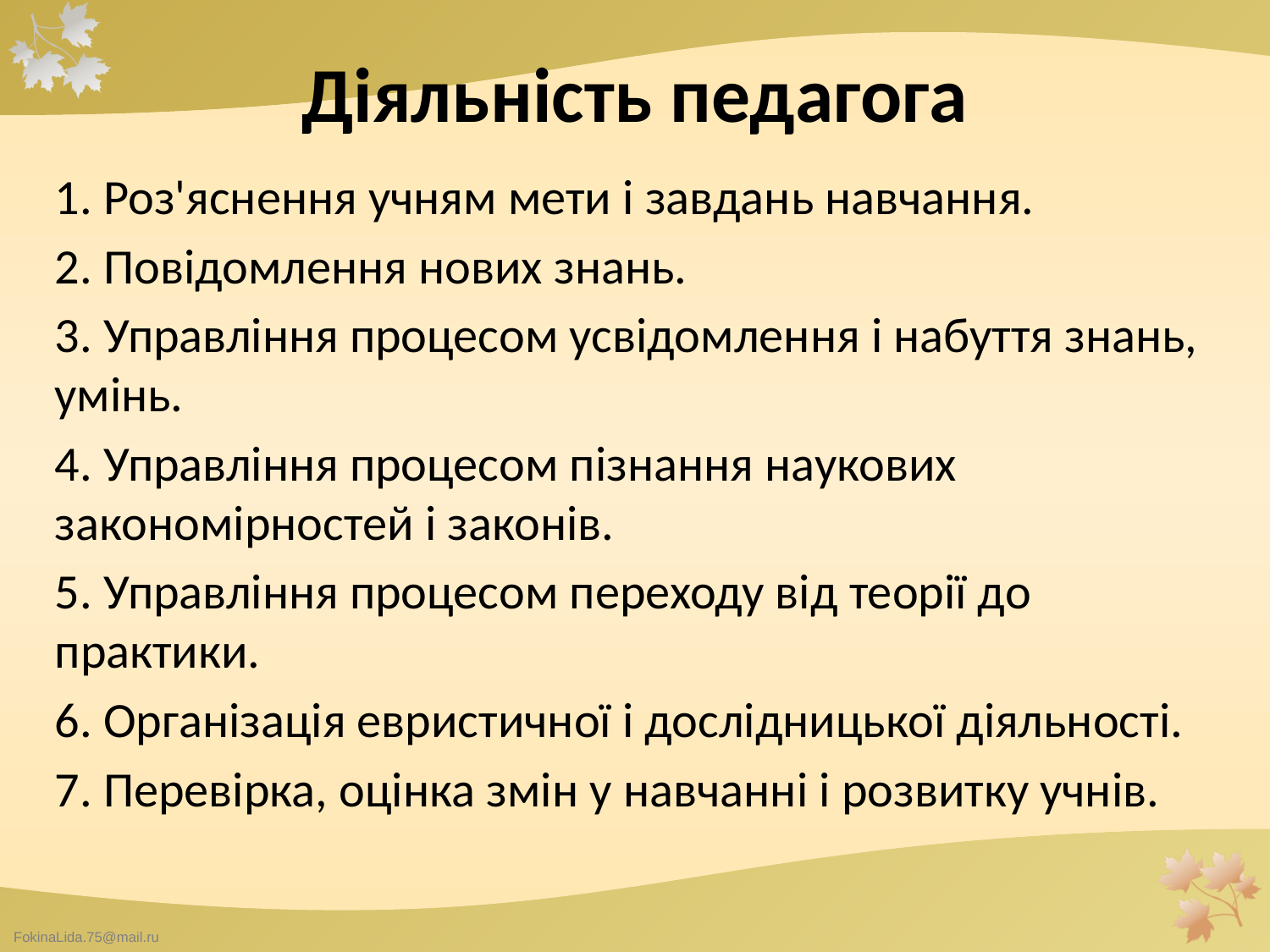

# Діяльність педагога
1. Роз'яснення учням мети і завдань навчання.
2. Повідомлення нових знань.
3. Управління процесом усвідомлення і набуття знань, умінь.
4. Управління процесом пізнання наукових закономірностей і законів.
5. Управління процесом переходу від теорії до практики.
6. Організація евристичної і дослідницької діяльності.
7. Перевірка, оцінка змін у навчанні і розвитку учнів.